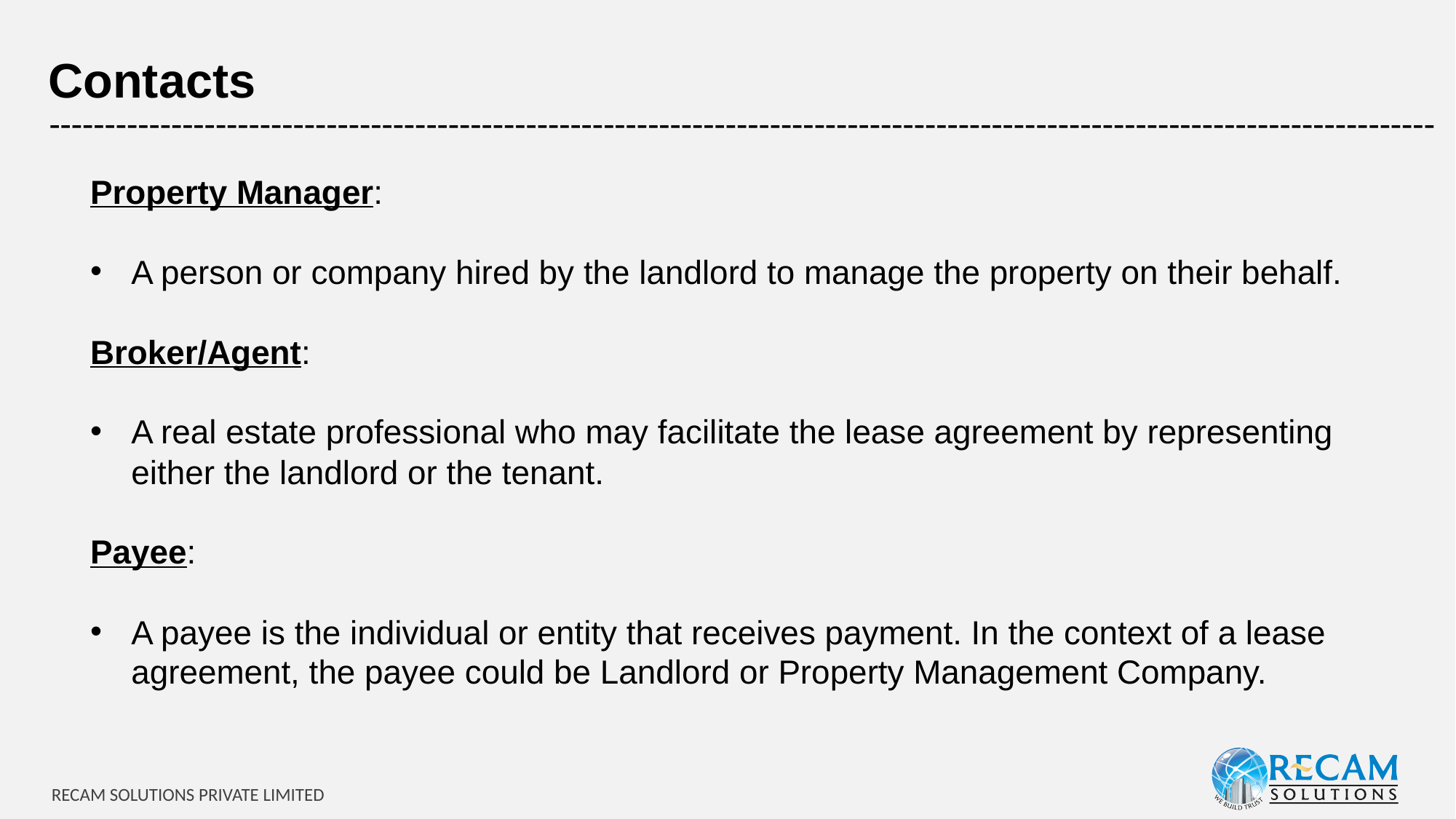

Contacts
-----------------------------------------------------------------------------------------------------------------------------
Property Manager:

A person or company hired by the landlord to manage the property on their behalf.

Broker/Agent:

A real estate professional who may facilitate the lease agreement by representing either the landlord or the tenant.

Payee:

A payee is the individual or entity that receives payment. In the context of a lease agreement, the payee could be Landlord or Property Management Company.
RECAM SOLUTIONS PRIVATE LIMITED